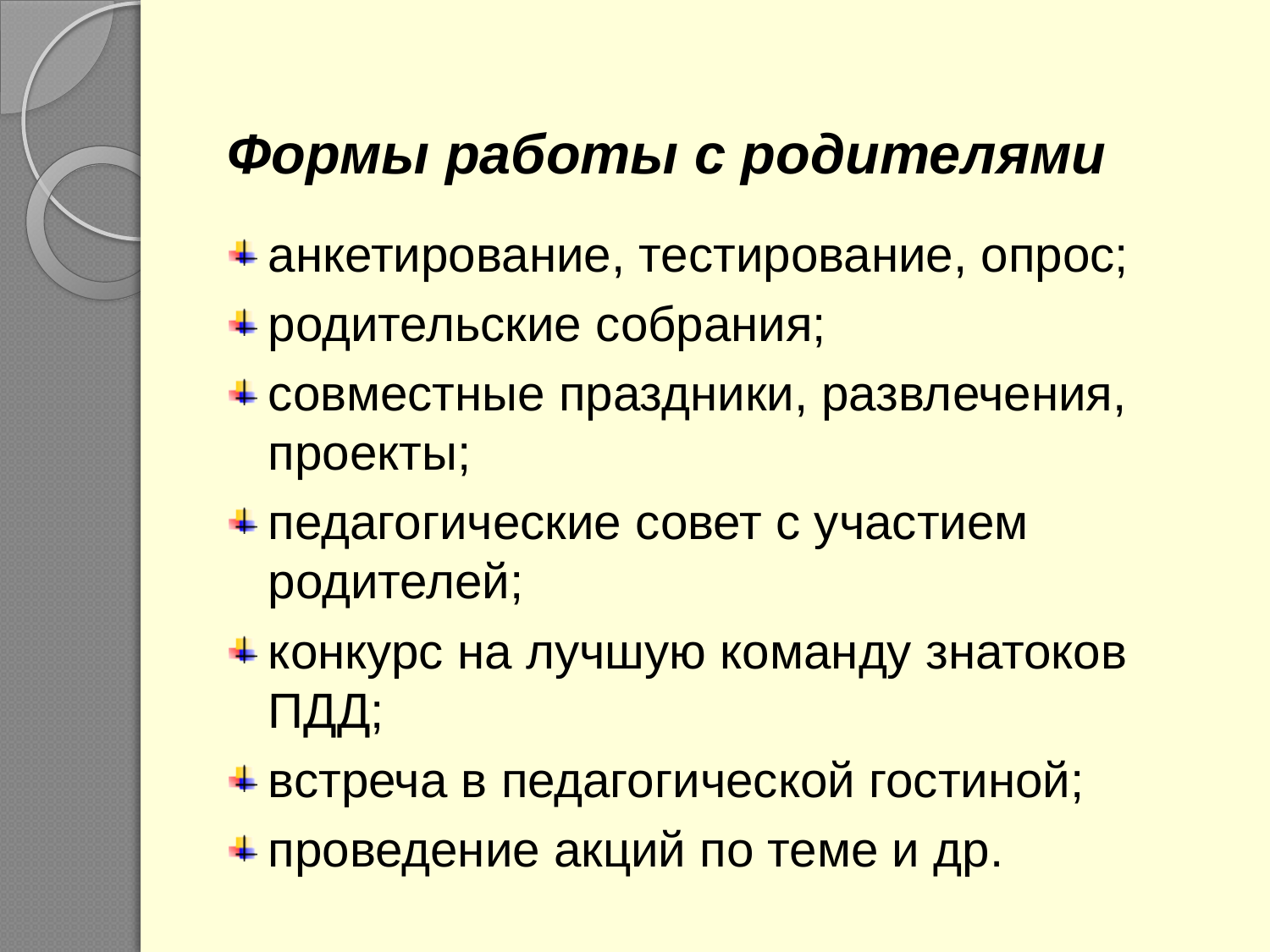

# Формы работы с родителями
анкетирование, тестирование, опрос;
родительские собрания;
совместные праздники, развлечения, проекты;
педагогические совет с участием родителей;
конкурс на лучшую команду знатоков ПДД;
встреча в педагогической гостиной;
проведение акций по теме и др.